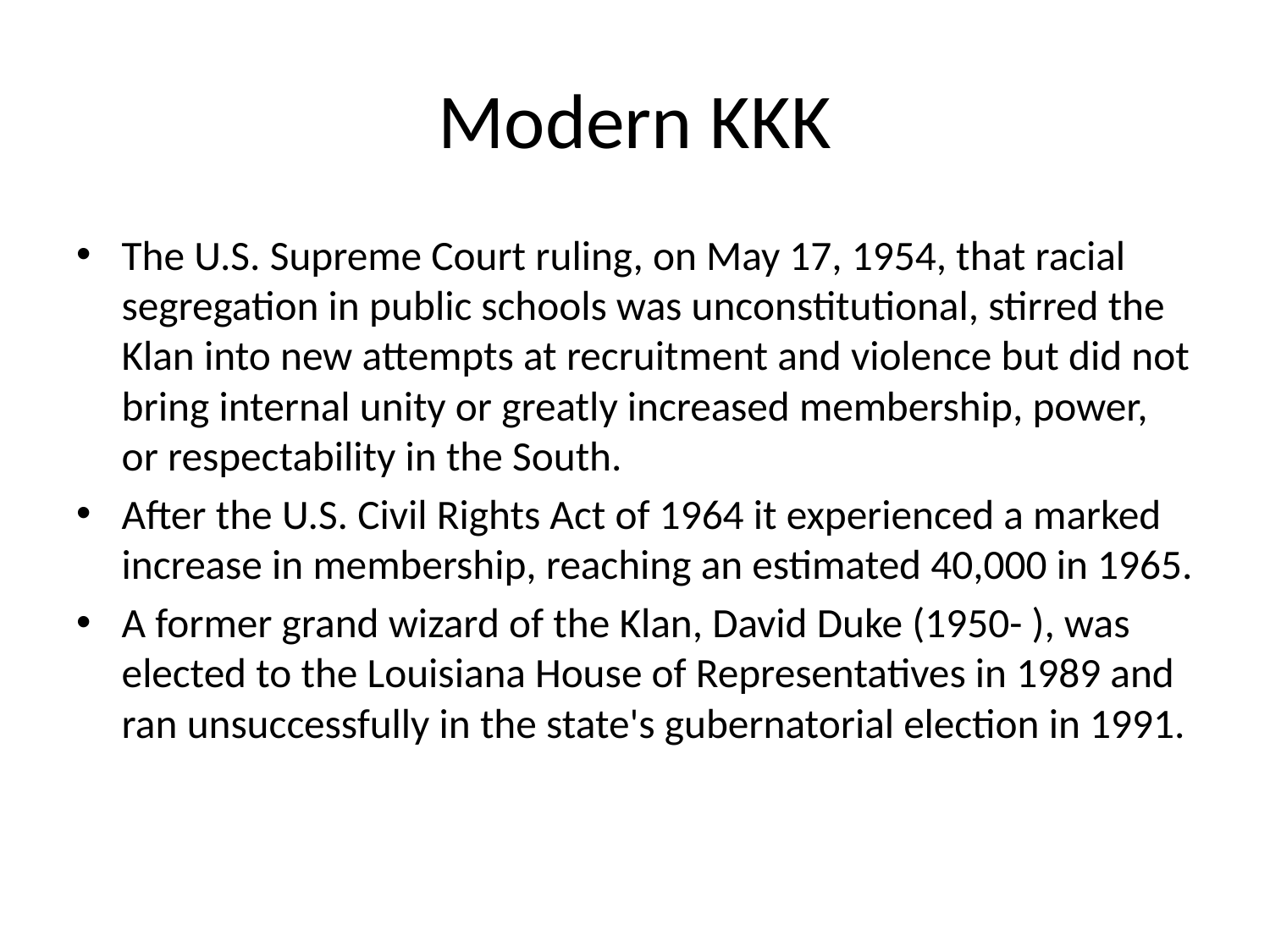

# Modern KKK
The U.S. Supreme Court ruling, on May 17, 1954, that racial segregation in public schools was unconstitutional, stirred the Klan into new attempts at recruitment and violence but did not bring internal unity or greatly increased membership, power, or respectability in the South.
After the U.S. Civil Rights Act of 1964 it experienced a marked increase in membership, reaching an estimated 40,000 in 1965.
A former grand wizard of the Klan, David Duke (1950- ), was elected to the Louisiana House of Representatives in 1989 and ran unsuccessfully in the state's gubernatorial election in 1991.